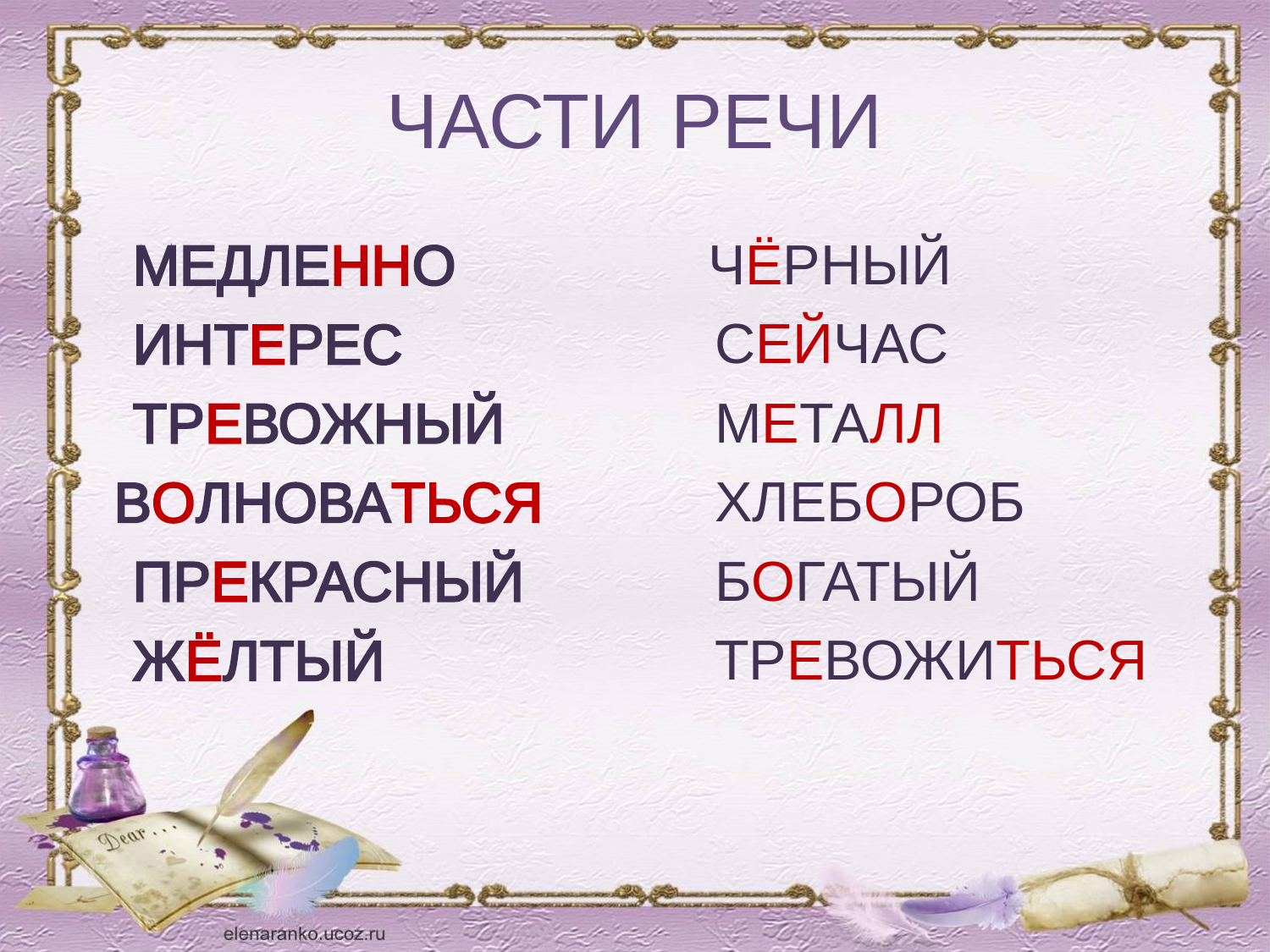

# ЧАСТИ РЕЧИ
   МЕДЛЕННО
   ИНТЕРЕС
   ТРЕВОЖНЫЙ
  ВОЛНОВАТЬСЯ
   ПРЕКРАСНЫЙ
   ЖЁЛТЫЙ
   ЧЁРНЫЙ
   СЕЙЧАС
   МЕТАЛЛ
   ХЛЕБОРОБ
   БОГАТЫЙ
   ТРЕВОЖИТЬСЯ